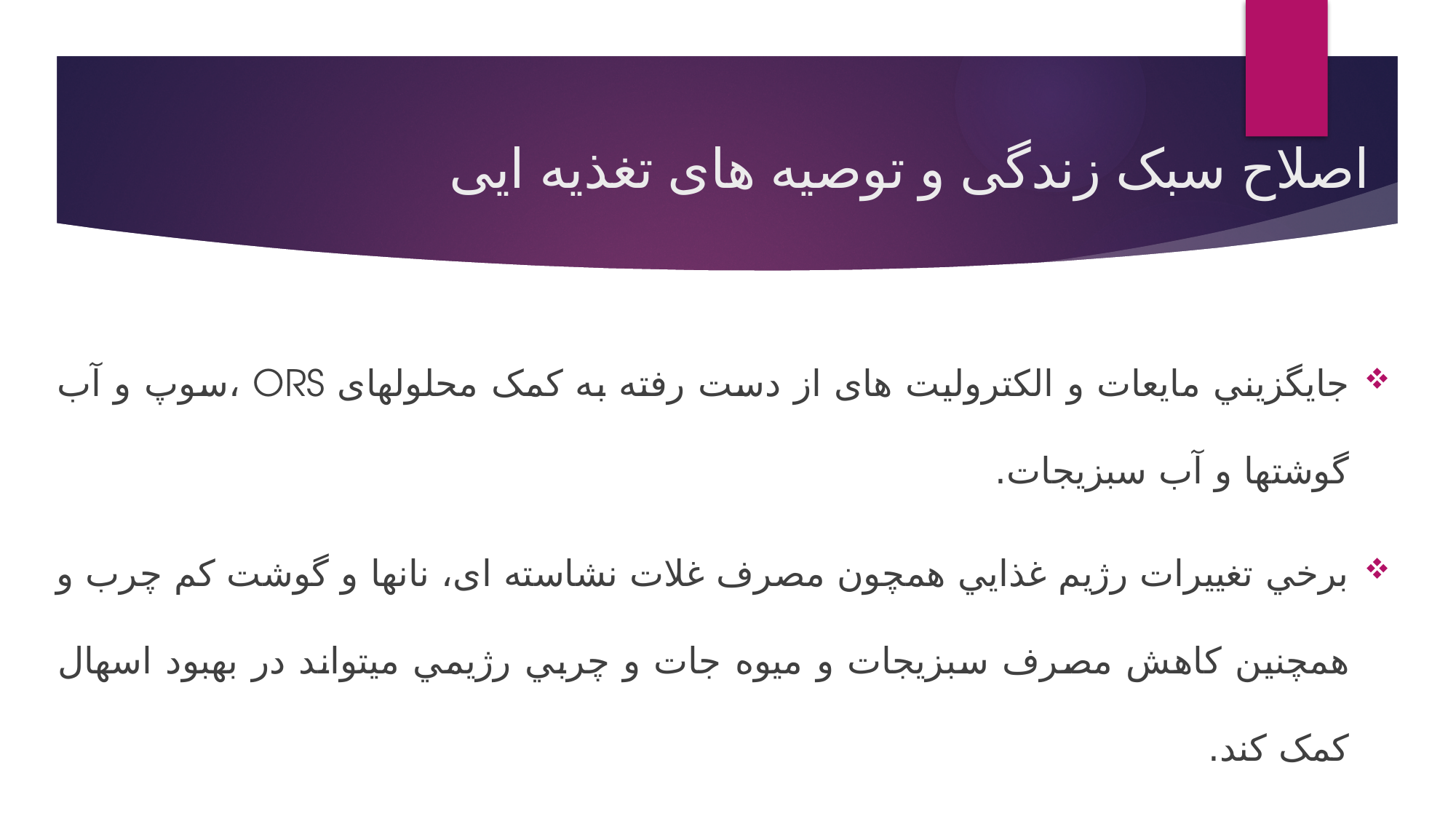

# اصلاح سبک زندگی و توصیه های تغذیه ایی
جايگزيني مايعات و الکتروليت های از دست رفته به كمک محلولهای ORS ،سوپ و آب گوشتها و آب سبزيجات.
برخي تغييرات رژيم غذايي همچون مصرف غلات نشاسته ای، نانها و گوشت كم چرب و همچنين كاهش مصرف سبزيجات و ميوه جات و چربي رژيمي ميتواند در بهبود اسهال كمک كند.
قندهای الکلي، فروكتوز و مقادير بالای ساكاروز مي توانند باعث تشديد اسهال شوند، بنابراين محدوديت آنها توصيه مي گردد.
مصرف متعادل پره بيوتيک ها و فيبرهای محلول همچون پکتين يا صمغ ها مي تواند توصيه گردد.